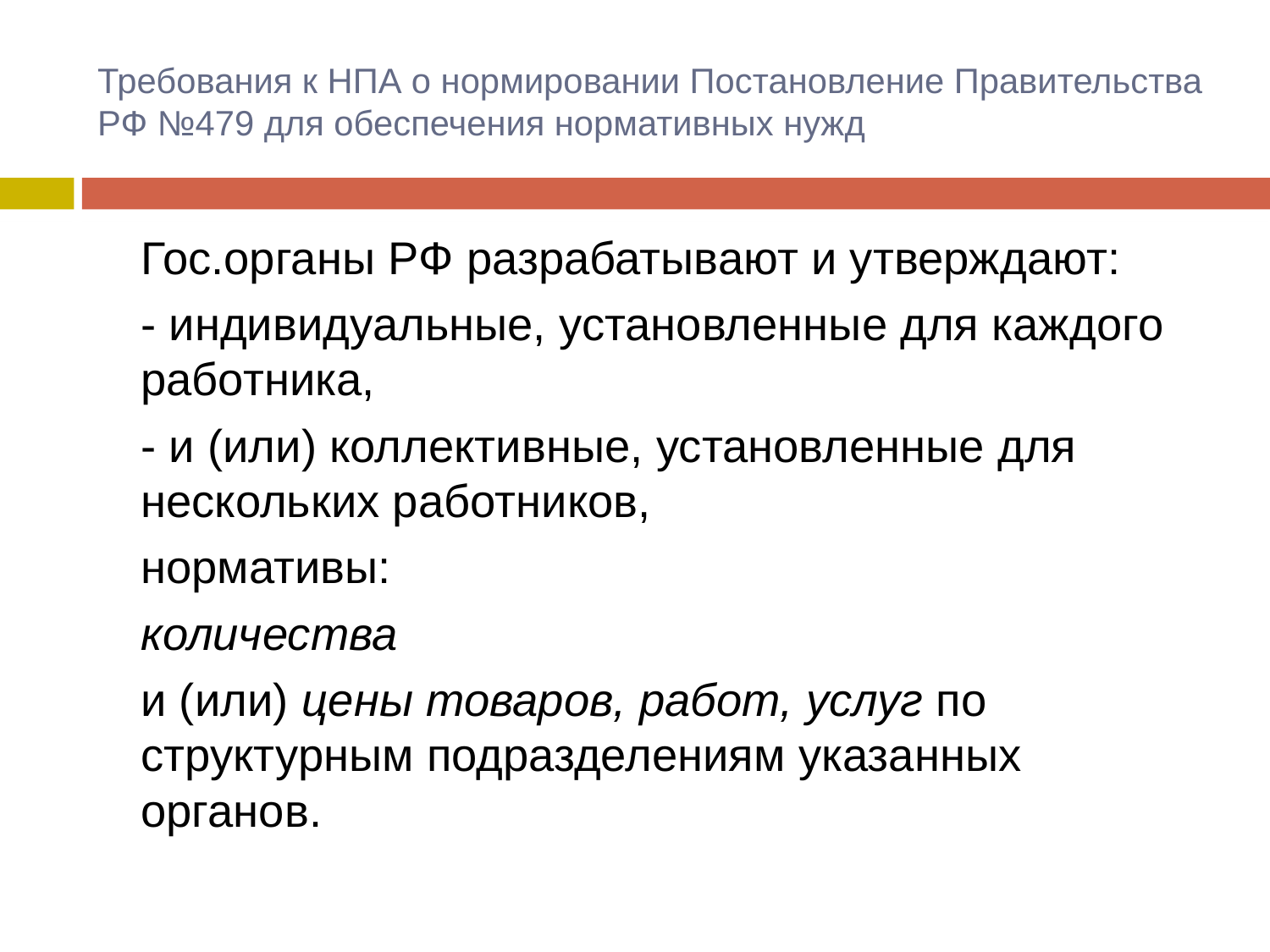

# Требования к НПА о нормировании Постановление Правительства РФ №479 для обеспечения нормативных нужд
	Гос.органы РФ разрабатывают и утверждают:
	- индивидуальные, установленные для каждого работника,
	- и (или) коллективные, установленные для нескольких работников,
	нормативы:
	количества
	и (или) цены товаров, работ, услуг по структурным подразделениям указанных органов.